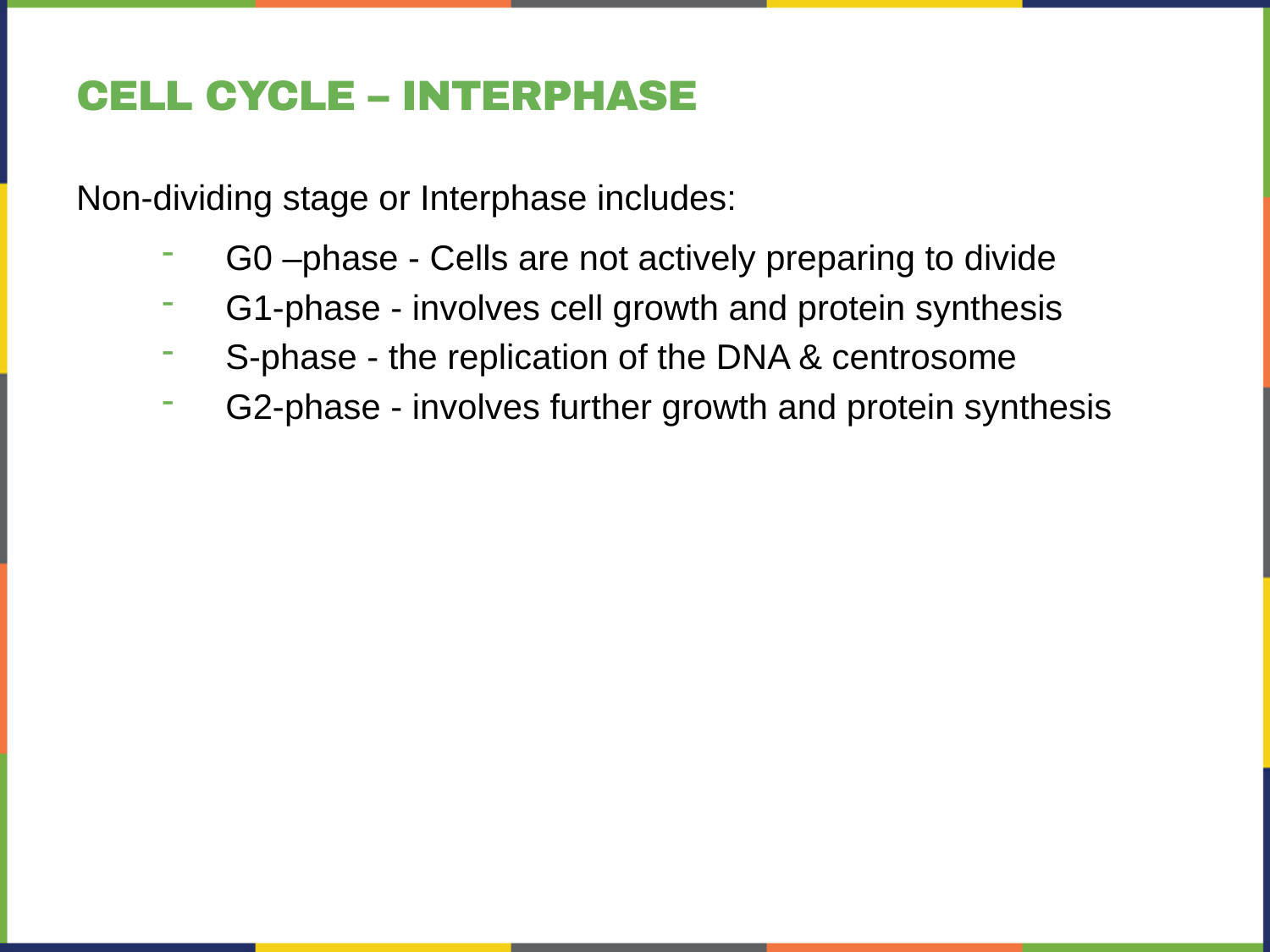

# Cell cycle – interphase
Non-dividing stage or Interphase includes:
G0 –phase - Cells are not actively preparing to divide
G1-phase - involves cell growth and protein synthesis
S-phase - the replication of the DNA & centrosome
G2-phase - involves further growth and protein synthesis